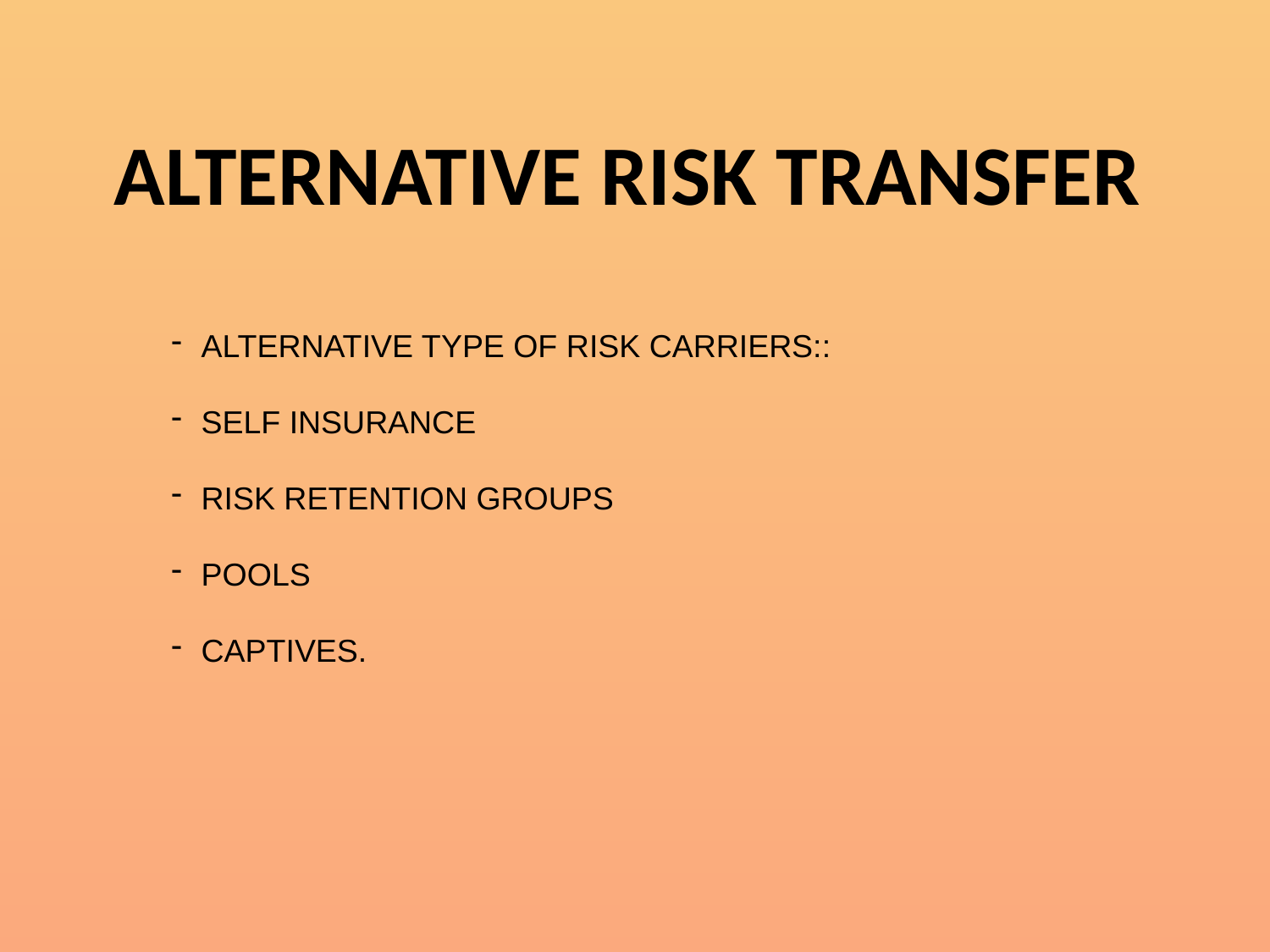

ALTERNATIVE RISK TRANSFER

ALTERNATIVE TYPE OF RISK CARRIERS::

SELF INSURANCE

RISK RETENTION GROUPS

POOLS

CAPTIVES.